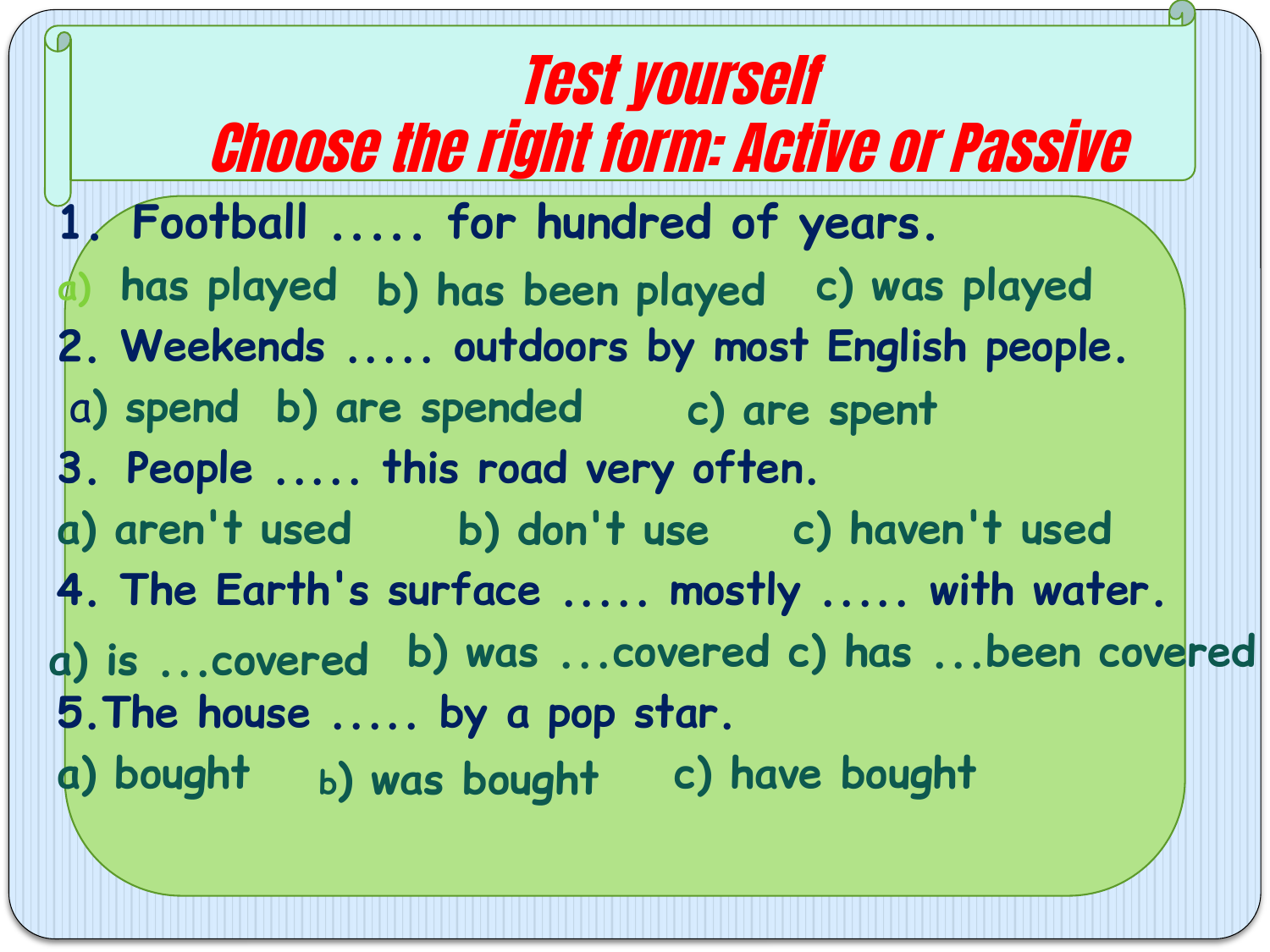

# Test yourself Choose the right form: Active or Passive
1.  Football ..... for hundred of years.
has played                          c) was played
2. Weekends ..... outdoors by most English people.
 a) spend  b) are spended
3.  People ..... this road very often.
a) aren't used                        c) haven't used
4. The Earth's surface ..... mostly ..... with water.
                   b) was ...covered c) has ...been covered
5.The house ..... by a pop star.
a) bought                       c) have bought

b) has been played
c) are spent
b) don't use
a) is ...covered
b) was bought